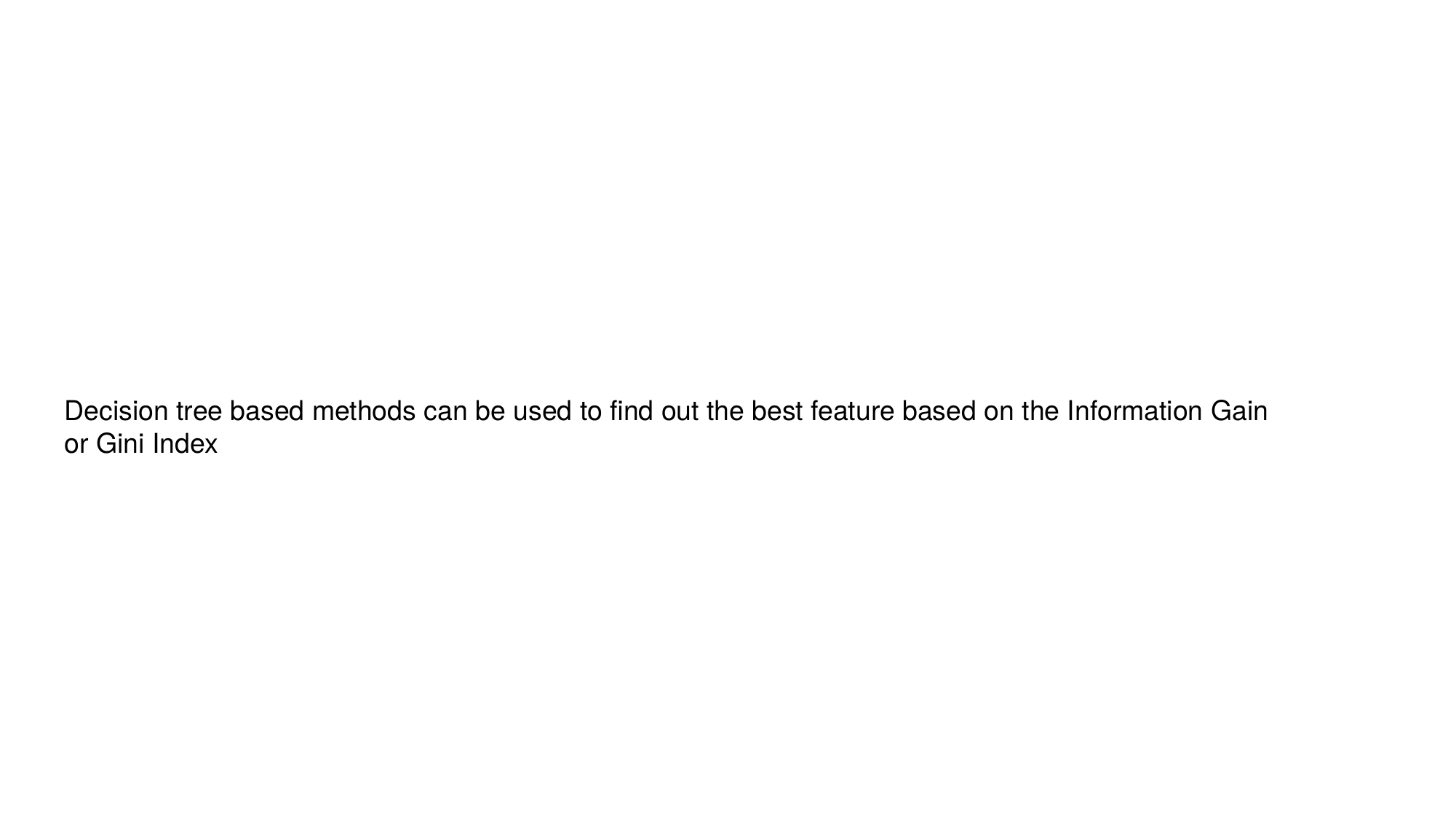

Decision tree based methods can be used to find out the best feature based on the Information Gain or Gini Index